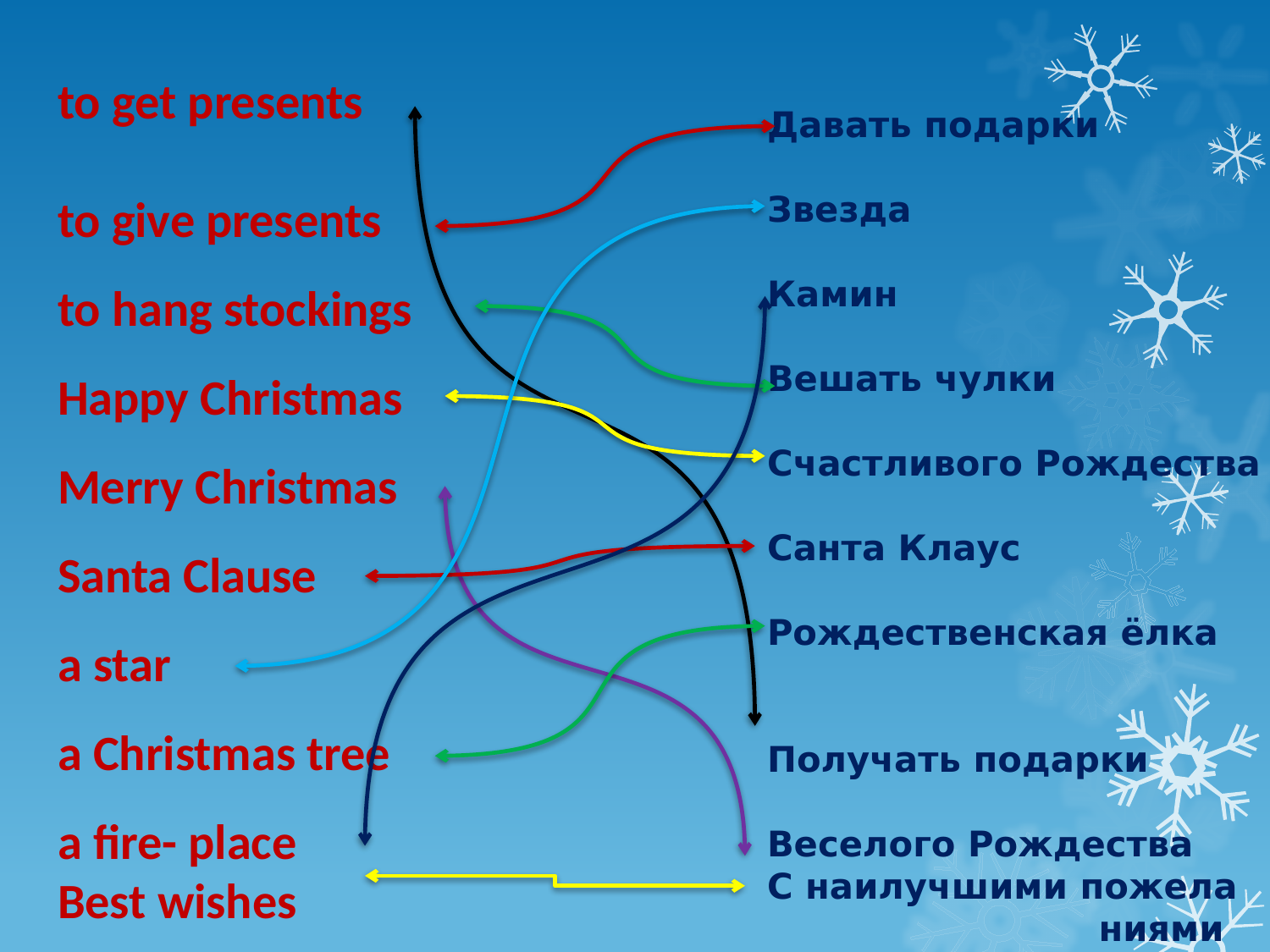

to get presents

to give presents

to hang stockings

Happy Christmas

Merry Christmas

Santa Clause

a star

a Christmas tree

a fire- place
Best wishes
Давать подарки

Звезда

Камин

Вешать чулки

Счастливого Рождества

Санта Клаус

Рождественская ёлка

Получать подарки

Веселого Рождества
С наилучшими пожела
                           ниями